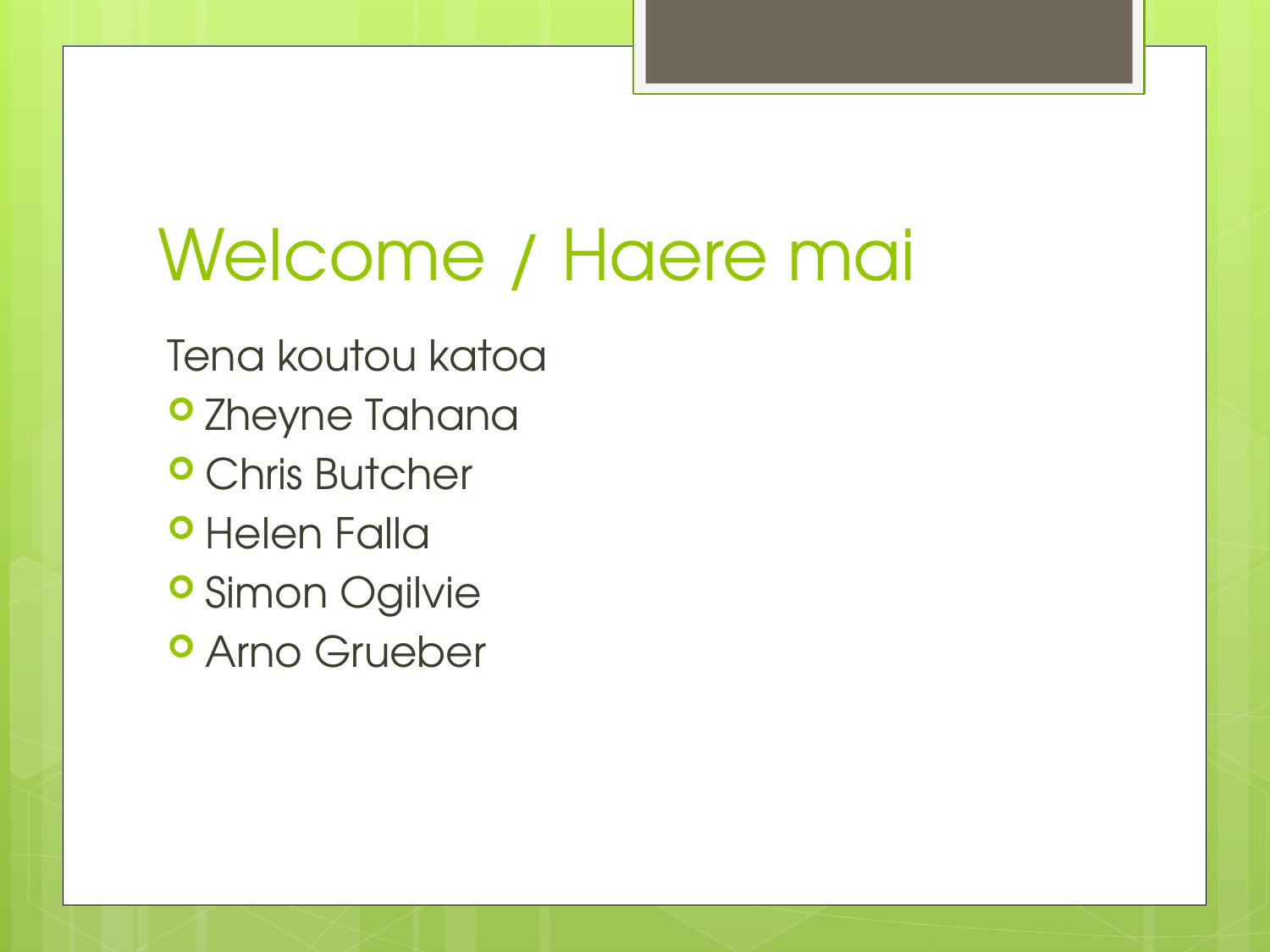

# Welcome / Haere mai
Tena koutou katoa
Zheyne Tahana
Chris Butcher
Helen Falla
Simon Ogilvie
Arno Grueber